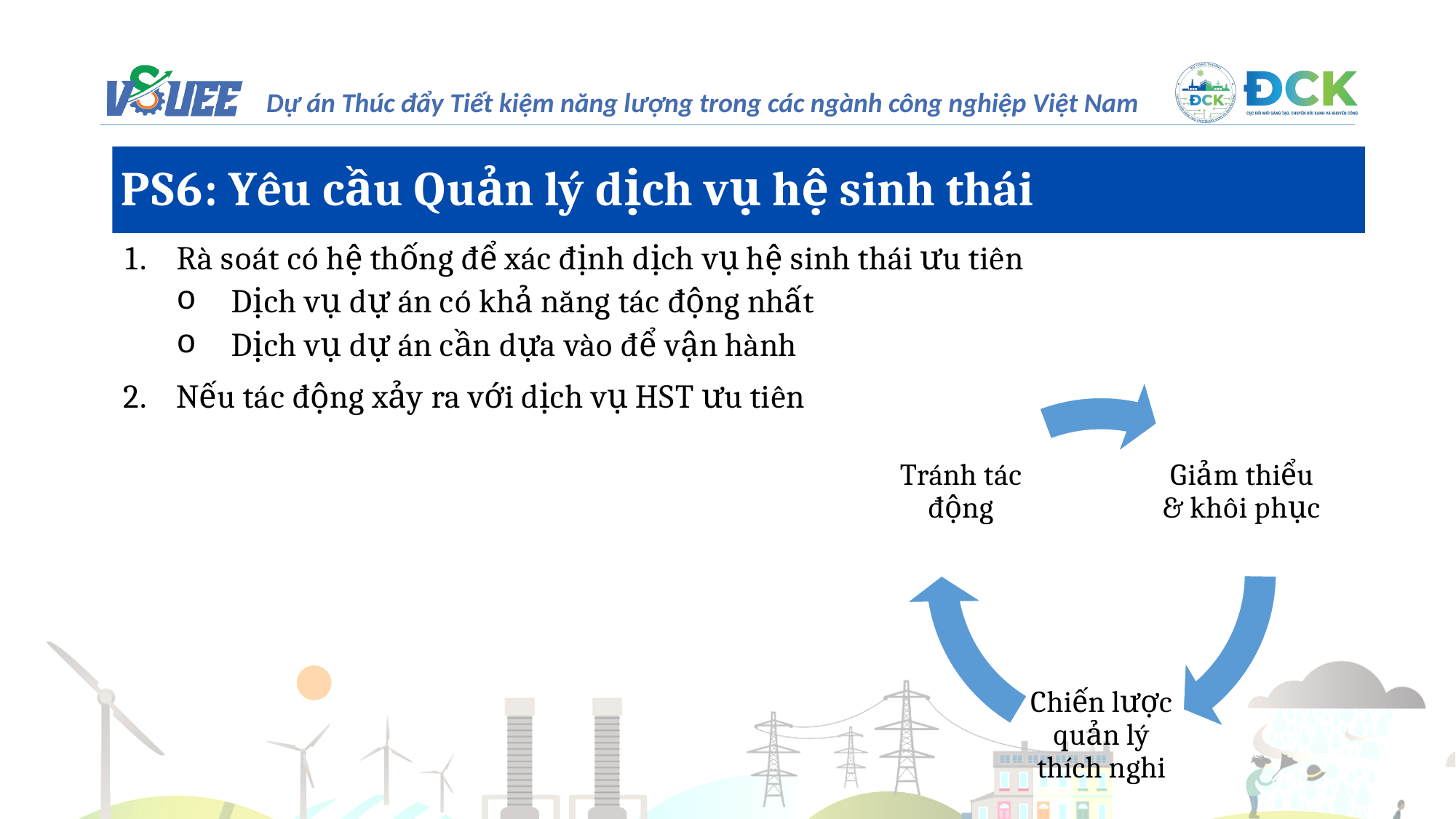

PS6: Yêu cầu Quản lý dịch vụ hệ sinh thái
Rà soát có hệ thống để xác định dịch vụ hệ sinh thái ưu tiên
Dịch vụ dự án có khả năng tác động nhất
Dịch vụ dự án cần dựa vào để vận hành
Nếu tác động xảy ra với dịch vụ HST ưu tiên

Giảm thiểu & khôi phục
Chiến lược quản lý thích nghi
Tránh tác động